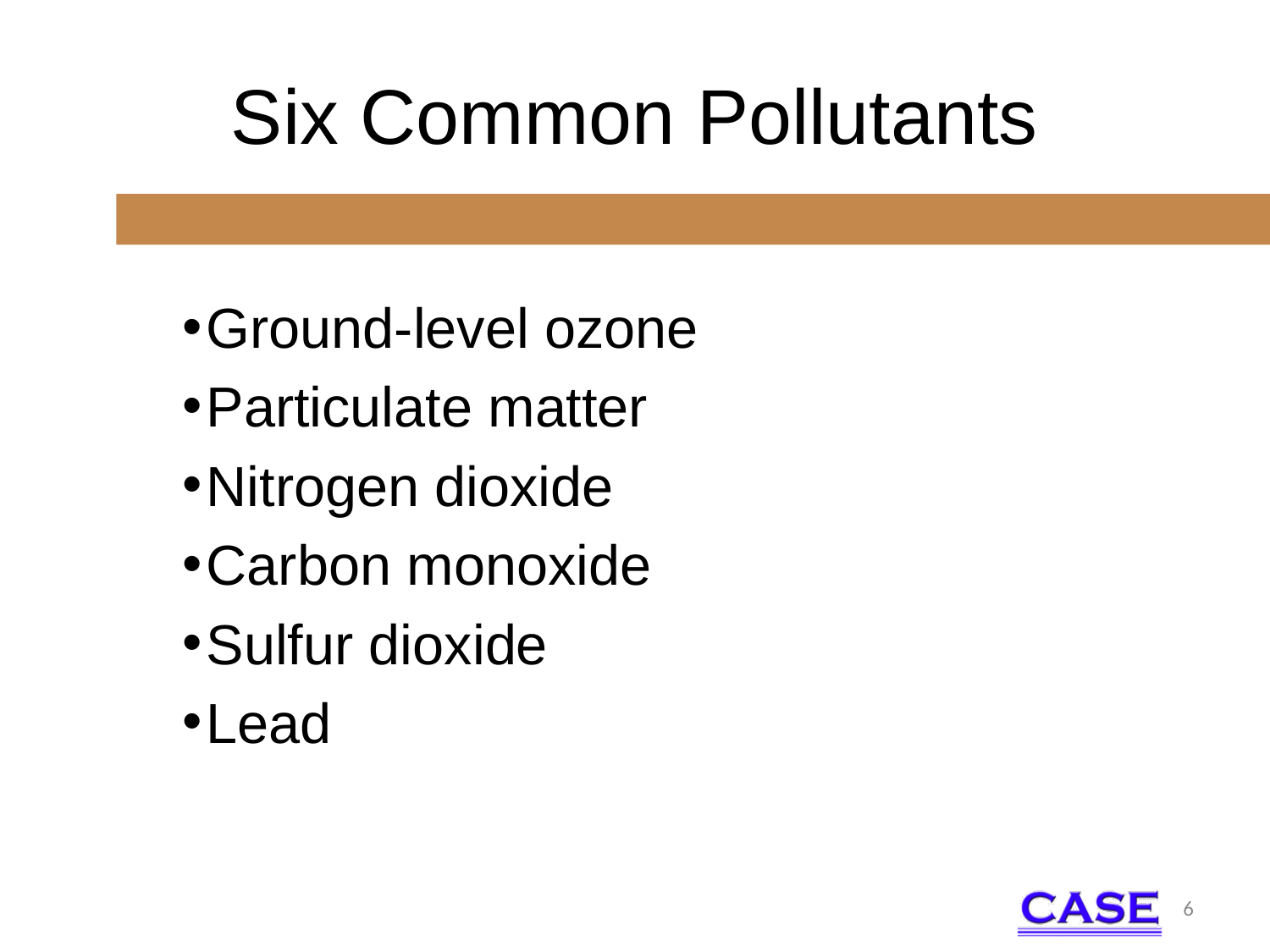

# Six Common Pollutants
Ground-level ozone
Particulate matter
Nitrogen dioxide
Carbon monoxide
Sulfur dioxide
Lead
6